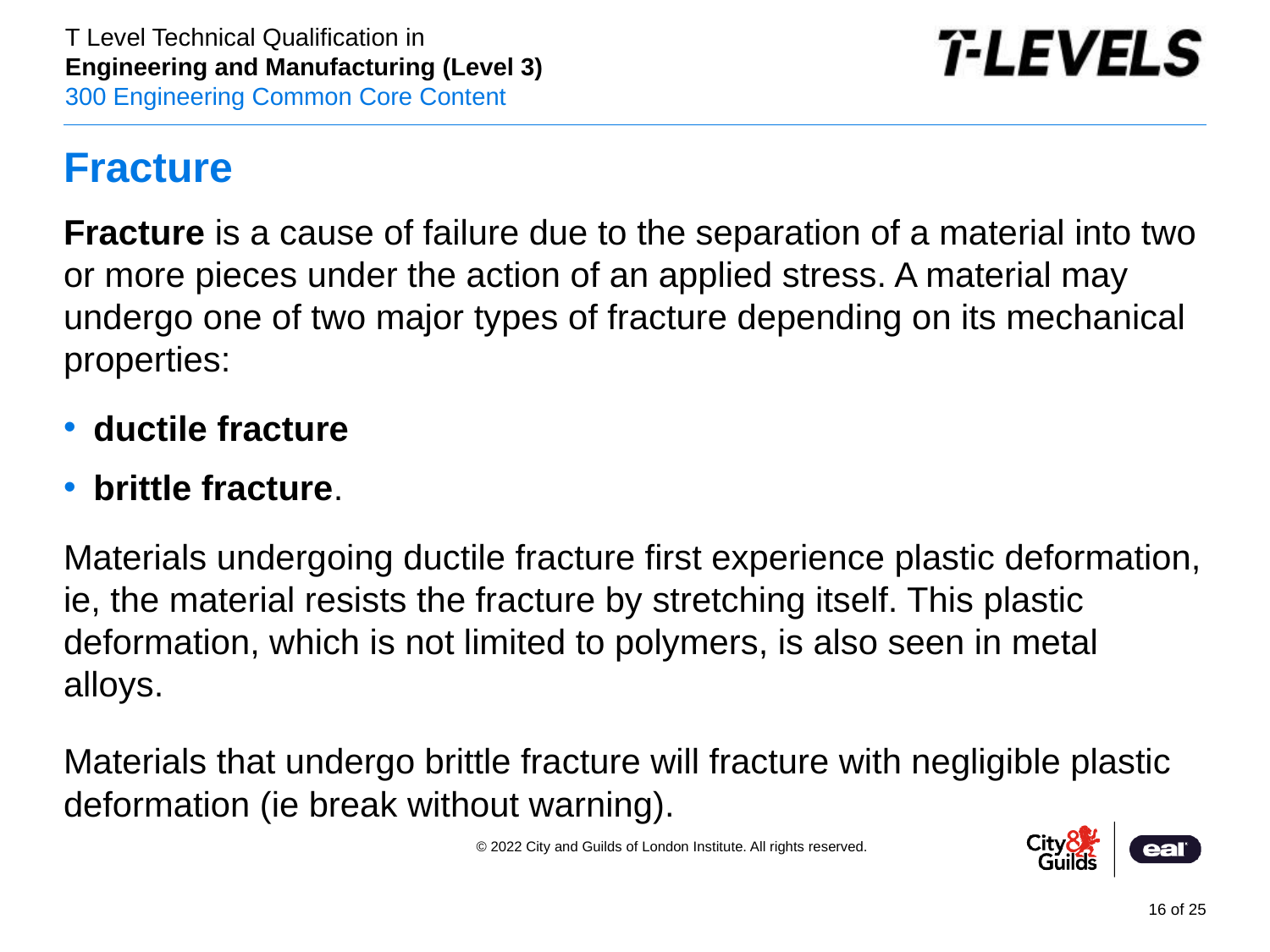

# Fracture
Fracture is a cause of failure due to the separation of a material into two or more pieces under the action of an applied stress. A material may undergo one of two major types of fracture depending on its mechanical properties:
ductile fracture
brittle fracture.
Materials undergoing ductile fracture first experience plastic deformation, ie, the material resists the fracture by stretching itself. This plastic deformation, which is not limited to polymers, is also seen in metal alloys.
Materials that undergo brittle fracture will fracture with negligible plastic deformation (ie break without warning).